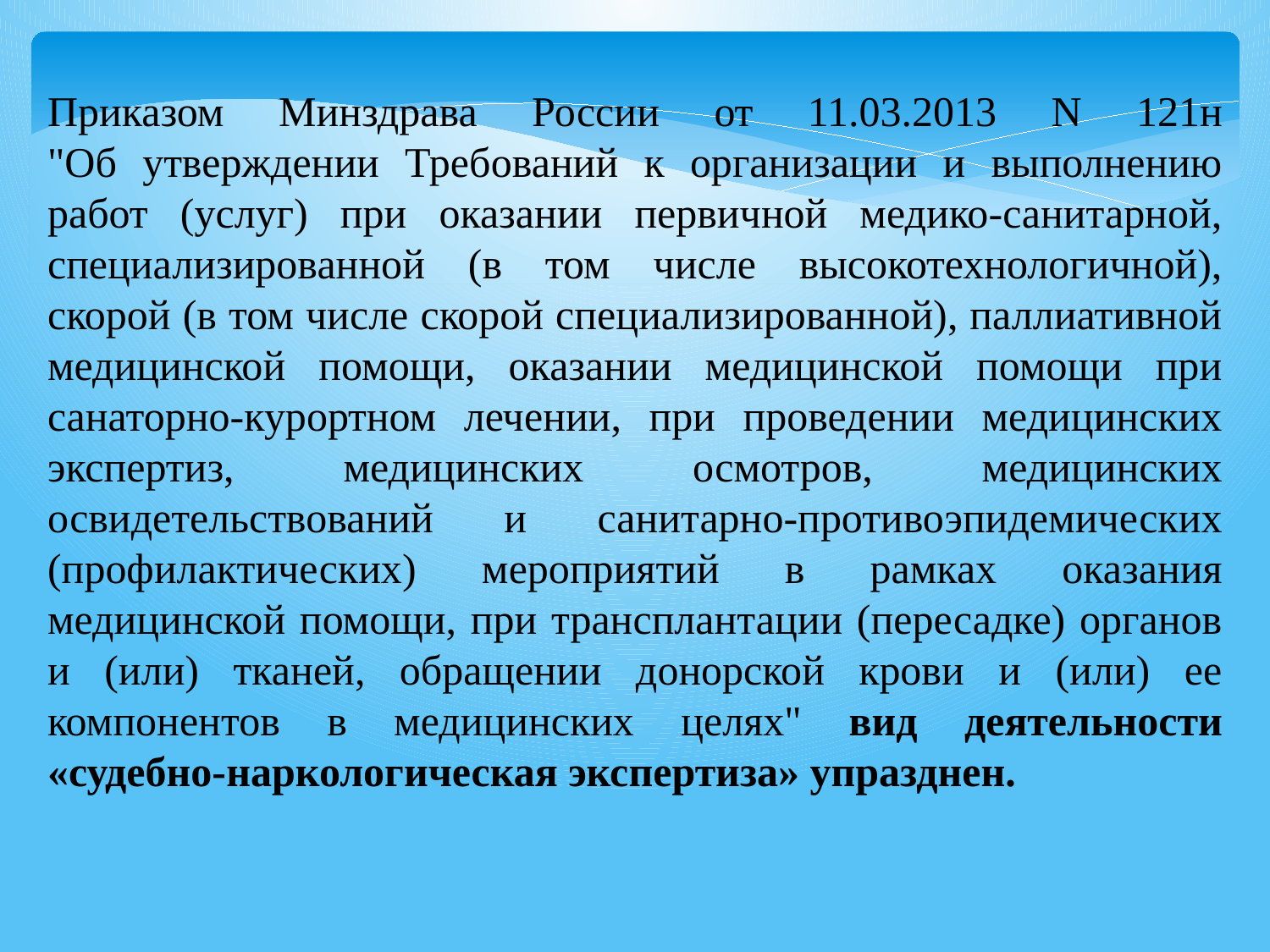

Приказом Минздрава России от 11.03.2013 N 121н
"Об утверждении Требований к организации и выполнению работ (услуг) при оказании первичной медико-санитарной, специализированной (в том числе высокотехнологичной), скорой (в том числе скорой специализированной), паллиативной медицинской помощи, оказании медицинской помощи при санаторно-курортном лечении, при проведении медицинских экспертиз, медицинских осмотров, медицинских освидетельствований и санитарно-противоэпидемических (профилактических) мероприятий в рамках оказания медицинской помощи, при трансплантации (пересадке) органов и (или) тканей, обращении донорской крови и (или) ее компонентов в медицинских целях" вид деятельности «судебно-наркологическая экспертиза» упразднен.